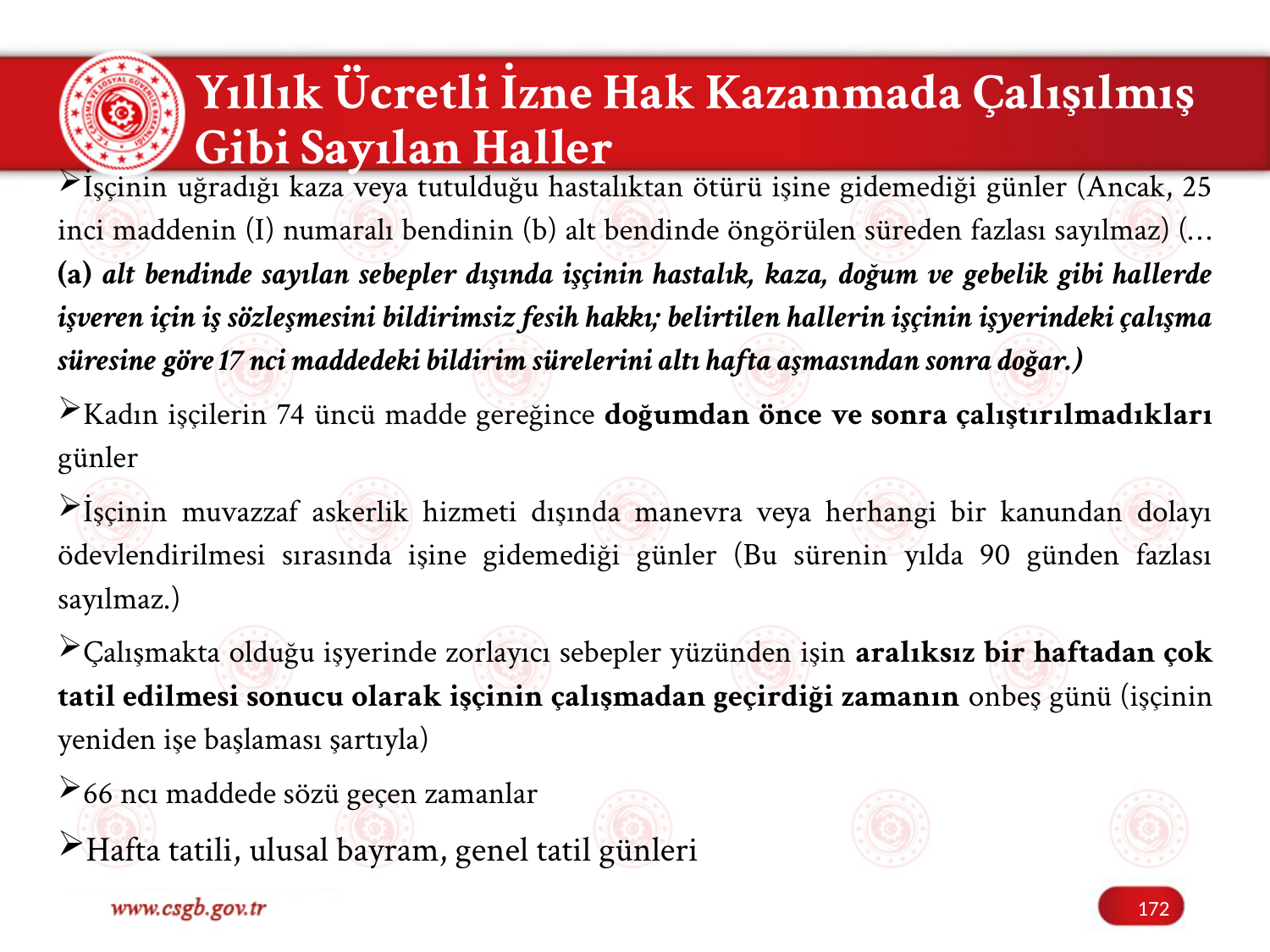

# Yıllık Ücretli İzne Hak Kazanmada Çalışılmış Gibi Sayılan Haller
İşçinin uğradığı kaza veya tutulduğu hastalıktan ötürü işine gidemediği günler (Ancak, 25 inci maddenin (I) numaralı bendinin (b) alt bendinde öngörülen süreden fazlası sayılmaz) (…(a) alt bendinde sayılan sebepler dışında işçinin hastalık, kaza, doğum ve gebelik gibi hallerde işveren için iş sözleşmesini bildirimsiz fesih hakkı; belirtilen hallerin işçinin işyerindeki çalışma süresine göre 17 nci maddedeki bildirim sürelerini altı hafta aşmasından sonra doğar.)
Kadın işçilerin 74 üncü madde gereğince doğumdan önce ve sonra çalıştırılmadıkları günler
İşçinin muvazzaf askerlik hizmeti dışında manevra veya herhangi bir kanundan dolayı ödevlendirilmesi sırasında işine gidemediği günler (Bu sürenin yılda 90 günden fazlası sayılmaz.)
Çalışmakta olduğu işyerinde zorlayıcı sebepler yüzünden işin aralıksız bir haftadan çok tatil edilmesi sonucu olarak işçinin çalışmadan geçirdiği zamanın onbeş günü (işçinin yeniden işe başlaması şartıyla)
66 ncı maddede sözü geçen zamanlar
Hafta tatili, ulusal bayram, genel tatil günleri

172